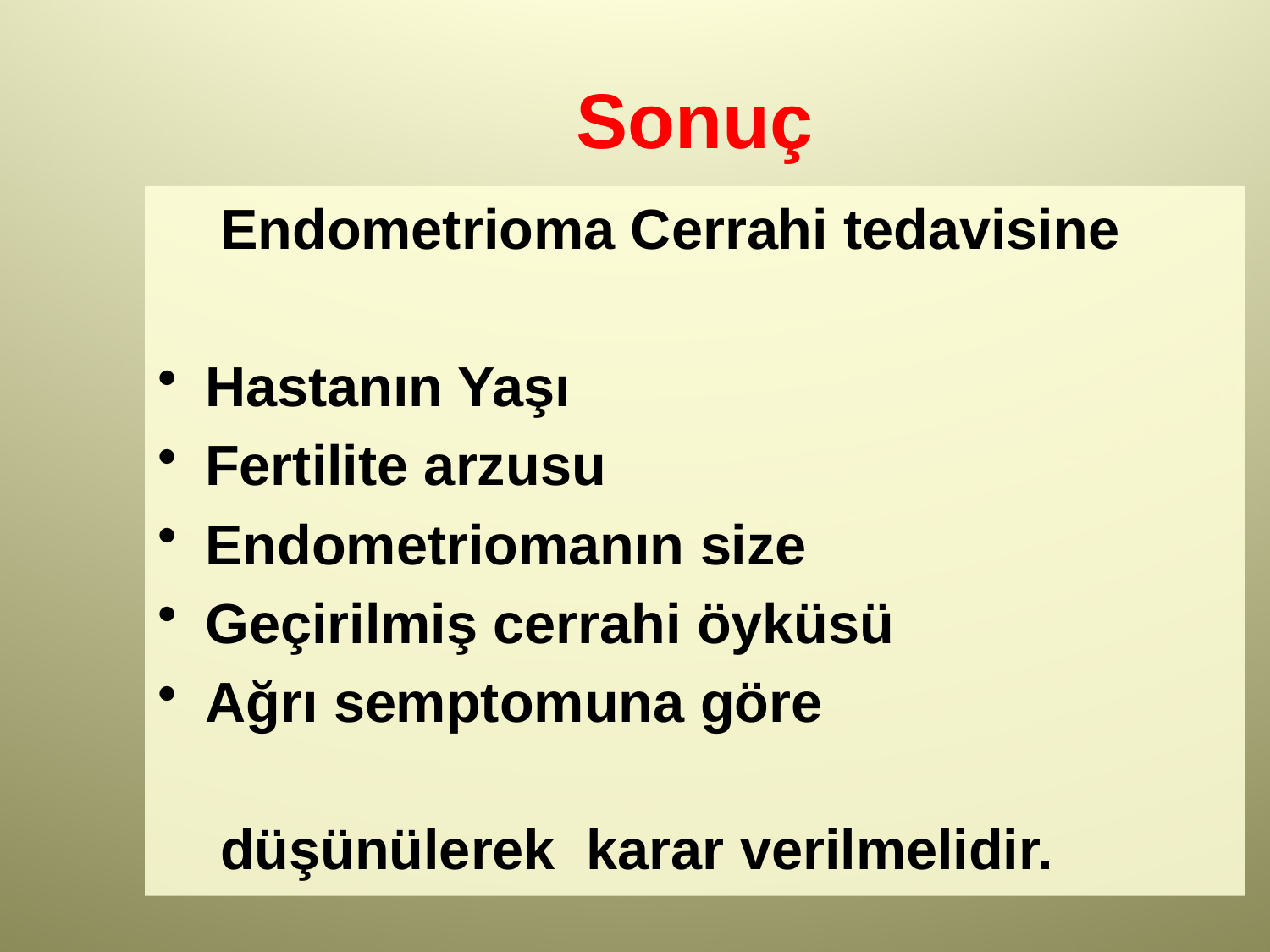

# Sonuç
    Endometrioma Cerrahi tedavisine

Hastanın Yaşı
Fertilite arzusu
Endometriomanın size
Geçirilmiş cerrahi öyküsü
Ağrı semptomuna göre
    düşünülerek  karar verilmelidir.